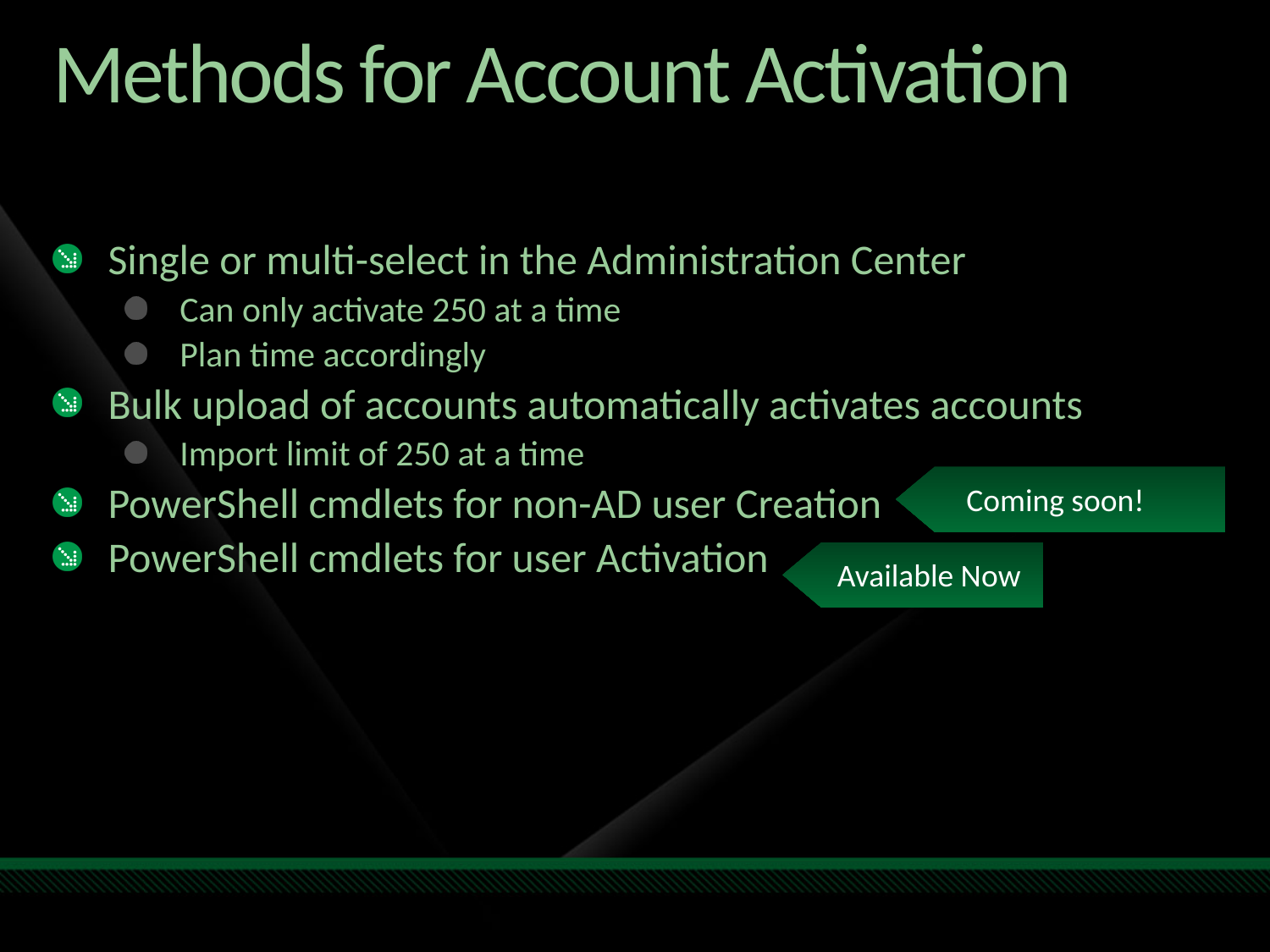

# Methods for Account Activation
Single or multi-select in the Administration Center
Can only activate 250 at a time
Plan time accordingly
Bulk upload of accounts automatically activates accounts
Import limit of 250 at a time
PowerShell cmdlets for non-AD user Creation
PowerShell cmdlets for user Activation

Coming soon!

Available Now